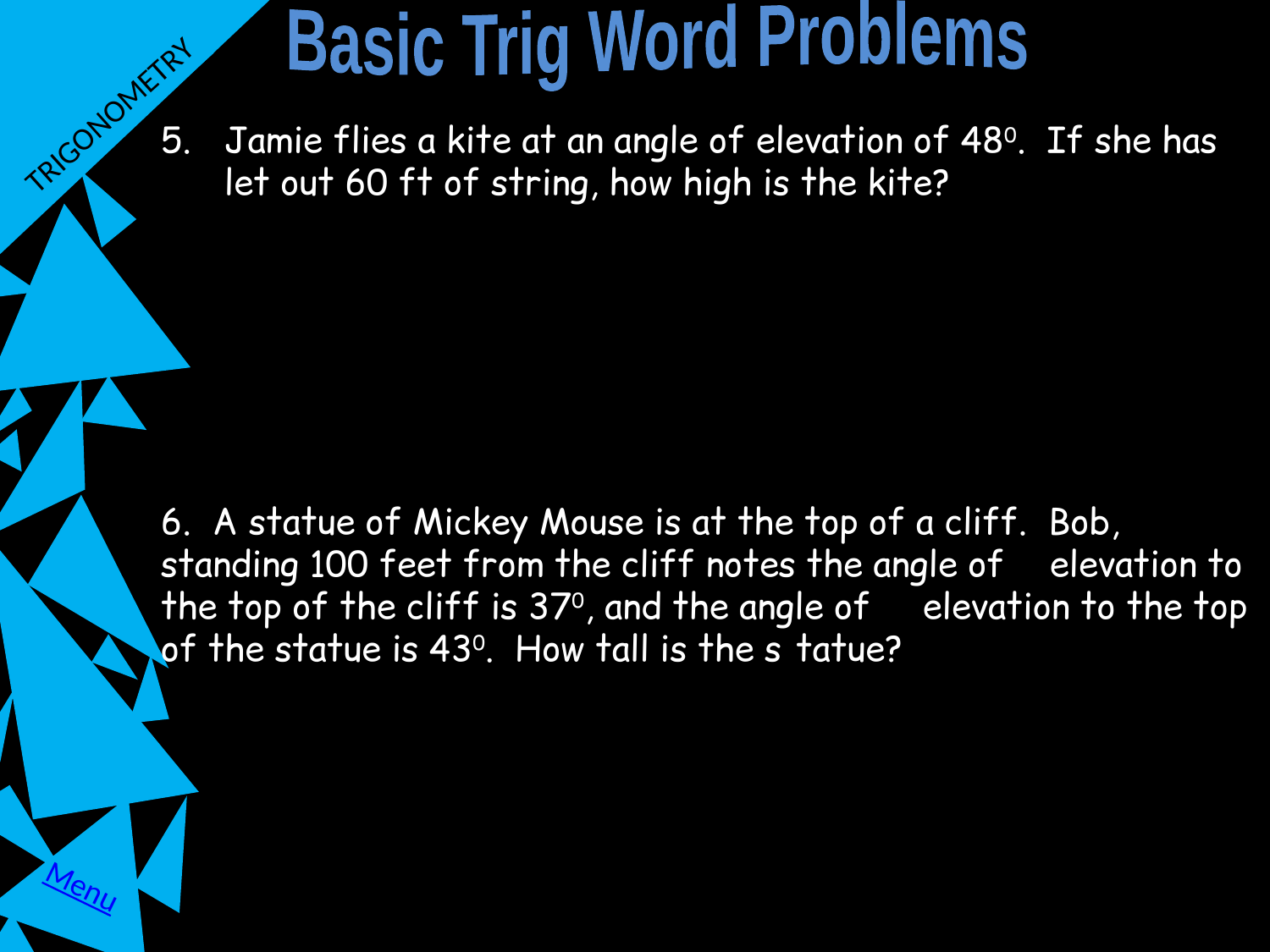

Basic Trig Word Problems

TRIGONOMETRY
Jamie flies a kite at an angle of elevation of 480.  If she has let out 60 ft of string, how high is the kite?

6.  A statue of Mickey Mouse is at the top of a cliff.  Bob, 	standing 100 feet from the cliff notes the angle of 	elevation to the top of the cliff is 370, and the angle of 	elevation to the top of the statue is 430.  How tall is the s	tatue?
Menu